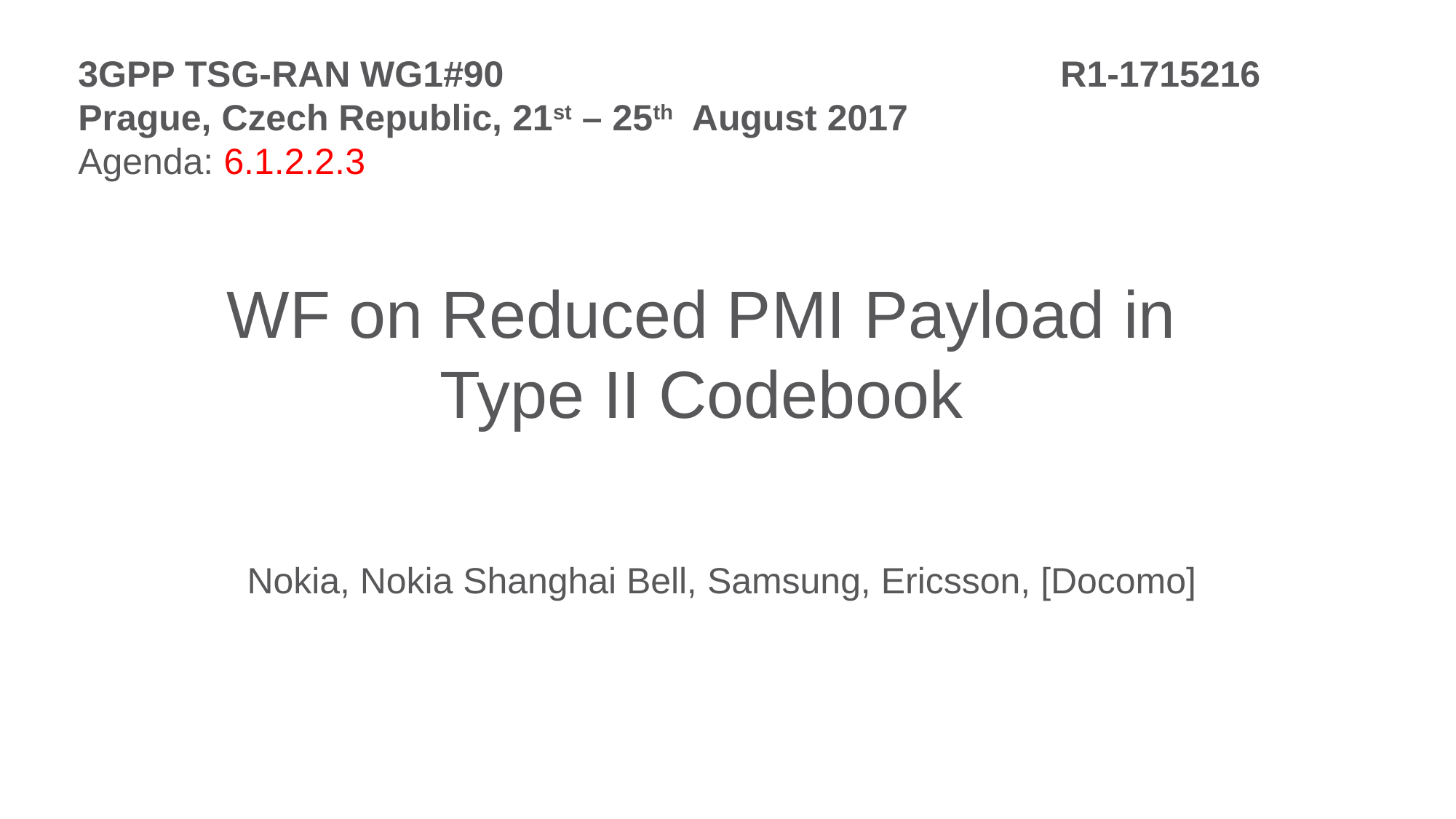

3GPP TSG-RAN WG1#90						R1-1715216
Prague, Czech Republic, 21st – 25th  August 2017
Agenda: 6.1.2.2.3
# WF on Reduced PMI Payload in Type II Codebook
Nokia, Nokia Shanghai Bell, Samsung, Ericsson, [Docomo]